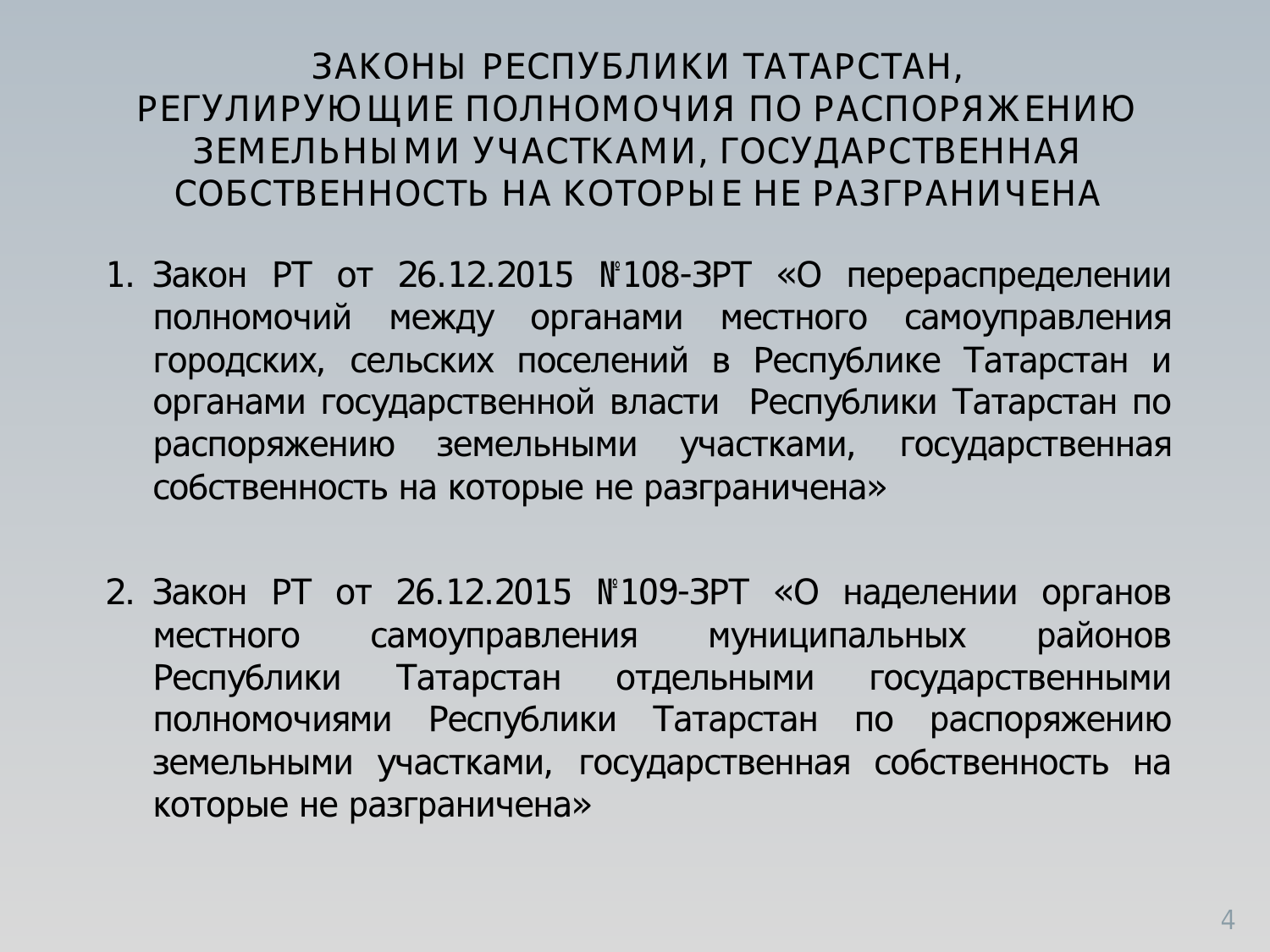

# Законы республики Татарстан, регулирующие полномочия по распоряжению земельными участками, государственная собственность на которые не разграничена
Закон РТ от 26.12.2015 №108-ЗРТ «О перераспределении полномочий между органами местного самоуправления городских, сельских поселений в Республике Татарстан и органами государственной власти  Республики Татарстан по распоряжению земельными участками, государственная собственность на которые не разграничена»

Закон РТ от 26.12.2015 №109-ЗРТ «О наделении органов местного самоуправления муниципальных районов Республики Татарстан отдельными государственными полномочиями Республики Татарстан по распоряжению земельными участками, государственная собственность на которые не разграничена»

4